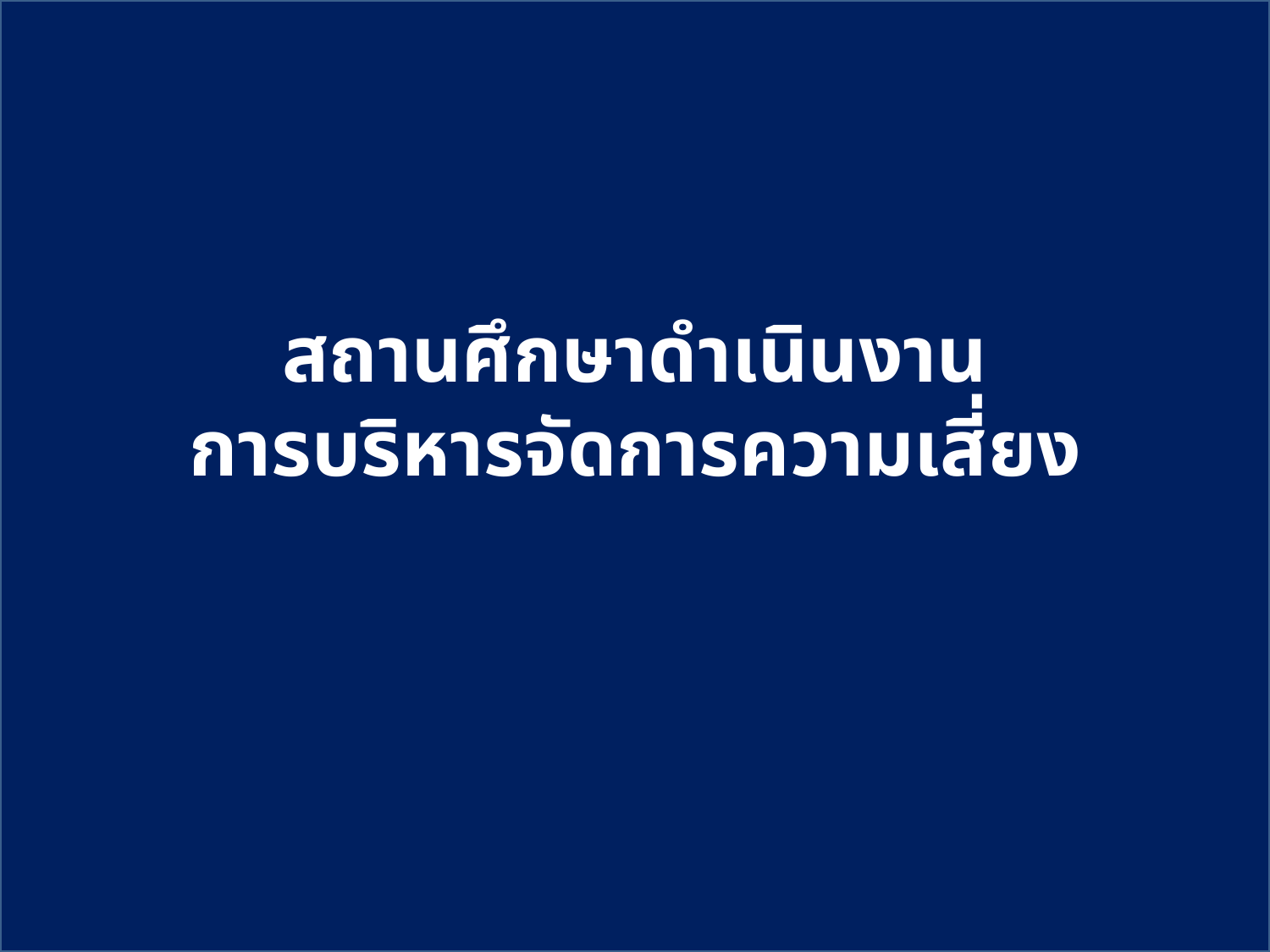

# สถานศึกษาดำเนินงาน การบริหารจัดการความเสี่ยง